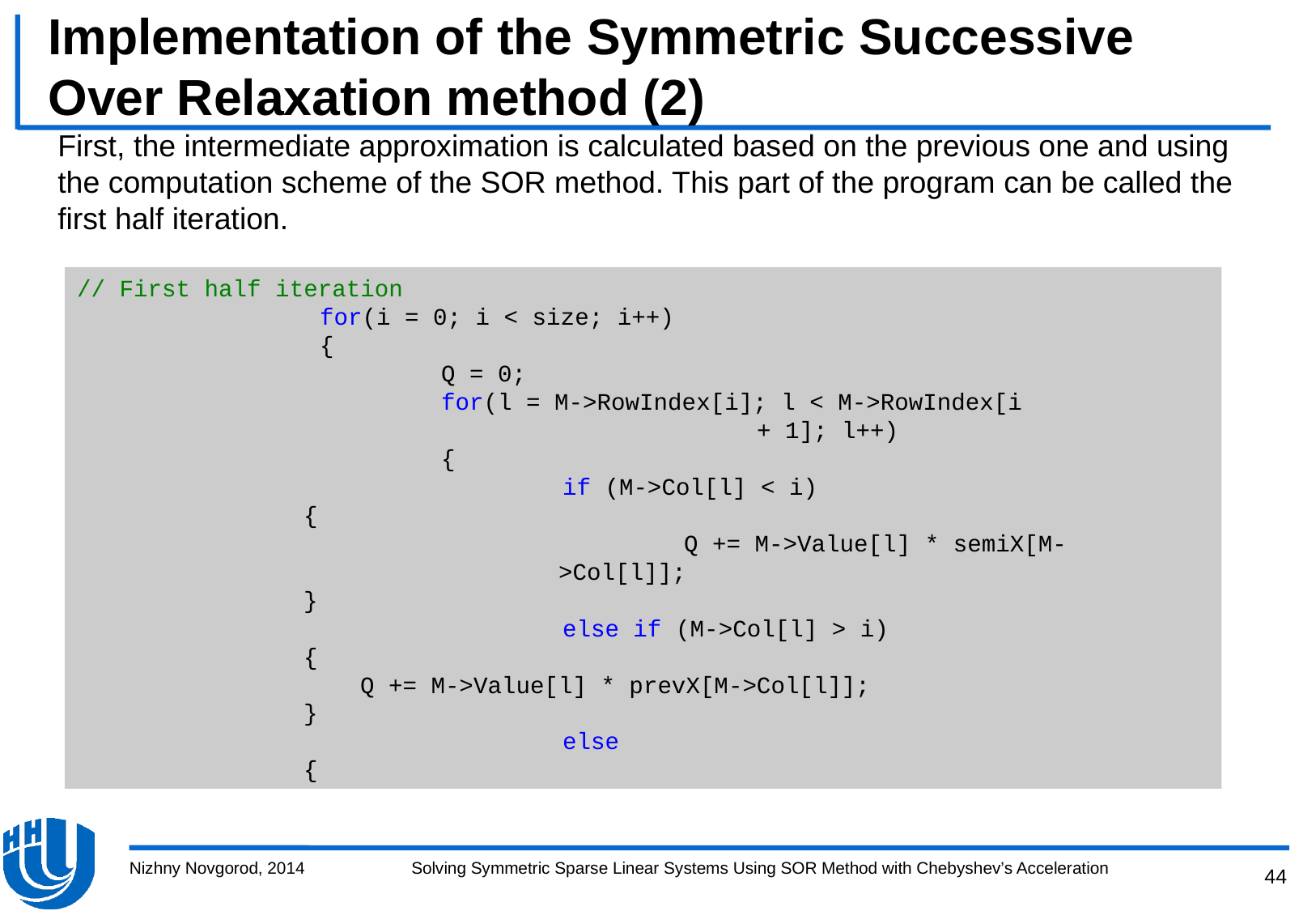

# Implementation of the Symmetric Successive Over Relaxation method (2)
First, the intermediate approximation is calculated based on the previous one and using the computation scheme of the SOR method. This part of the program can be called the first half iteration.
// First half iteration
		for(i = 0; i < size; i++)
		{
			Q = 0;
			for(l = M->RowIndex[i]; l < M->RowIndex[i
                                                + 1]; l++)
			{
				if (M->Col[l] < i)
                {
					Q += M->Value[l] * semiX[M-
                                  >Col[l]];
                }
				else if (M->Col[l] > i)
                {
                    Q += M->Value[l] * prevX[M->Col[l]];
                }
				else
                {
Nizhny Novgorod, 2014
Solving Symmetric Sparse Linear Systems Using SOR Method with Chebyshev’s Acceleration